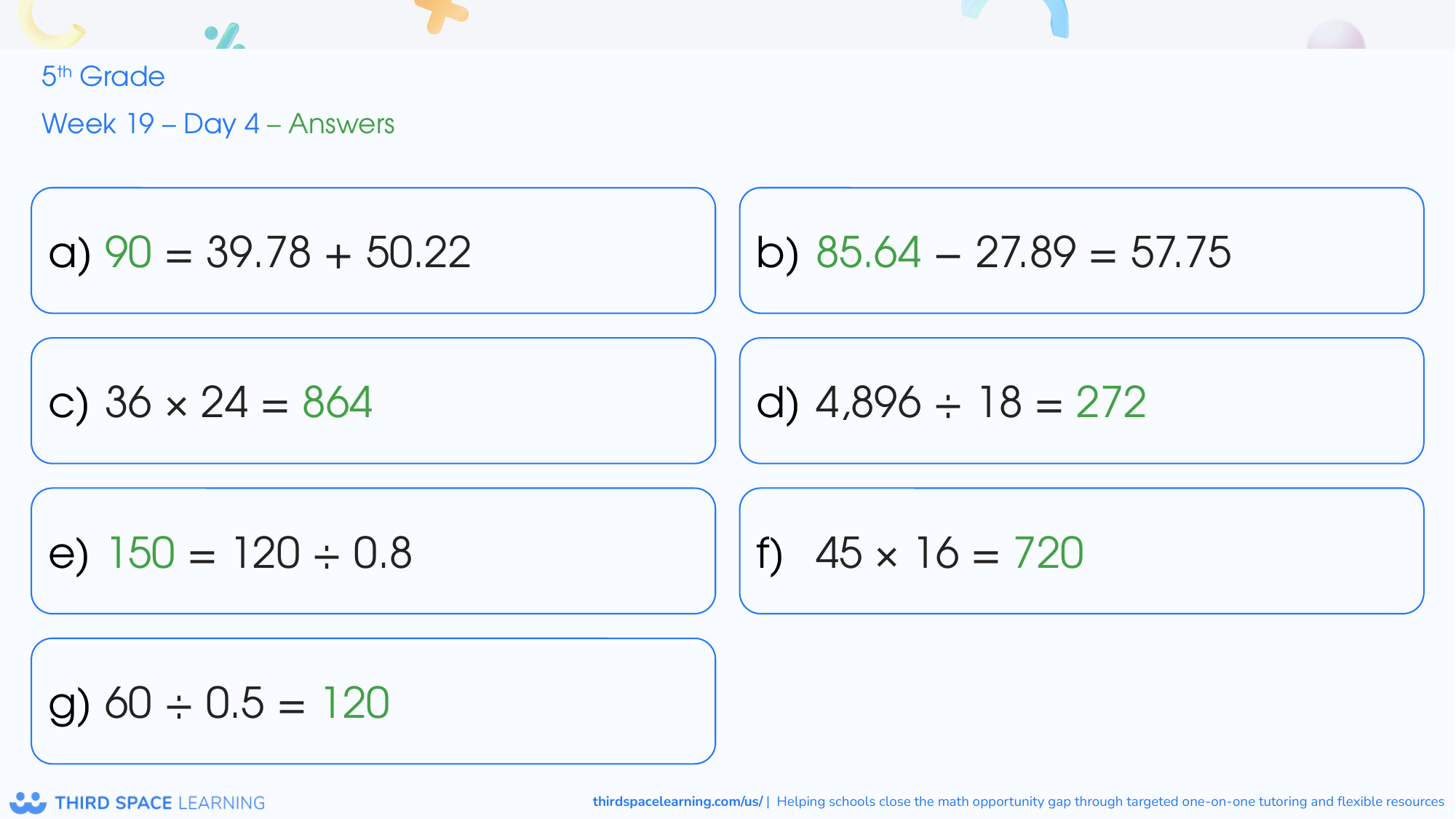

5th Grade
Week 19 – Day 4 – Answers
90 = 39.78 + 50.22
85.64 − 27.89 = 57.75
36 × 24 = 864
4,896 ÷ 18 = 272
150 = 120 ÷ 0.8
45 × 16 = 720
60 ÷ 0.5 = 120